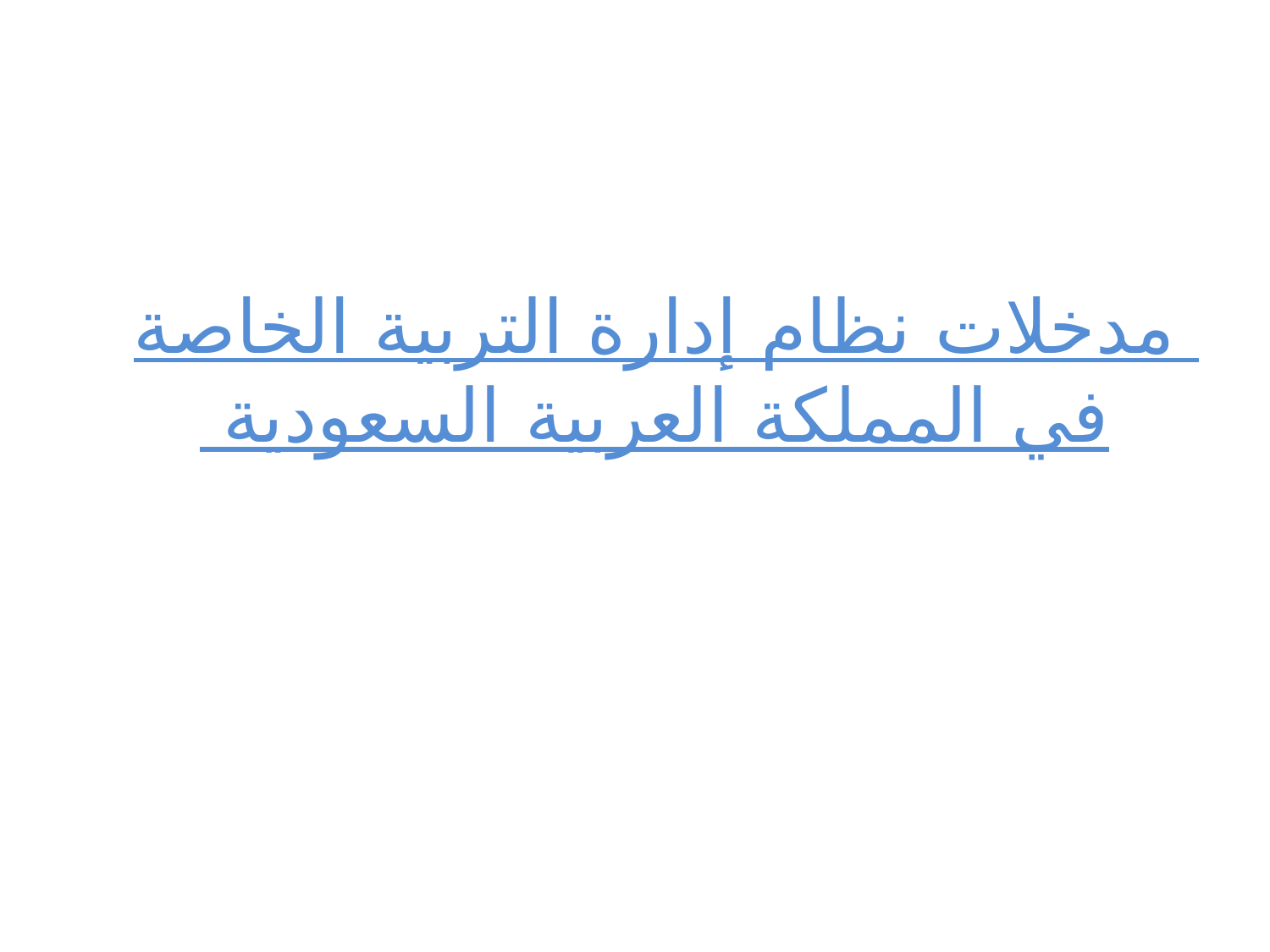

# مدخلات نظام إدارة التربية الخاصة في المملكة العربية السعودية